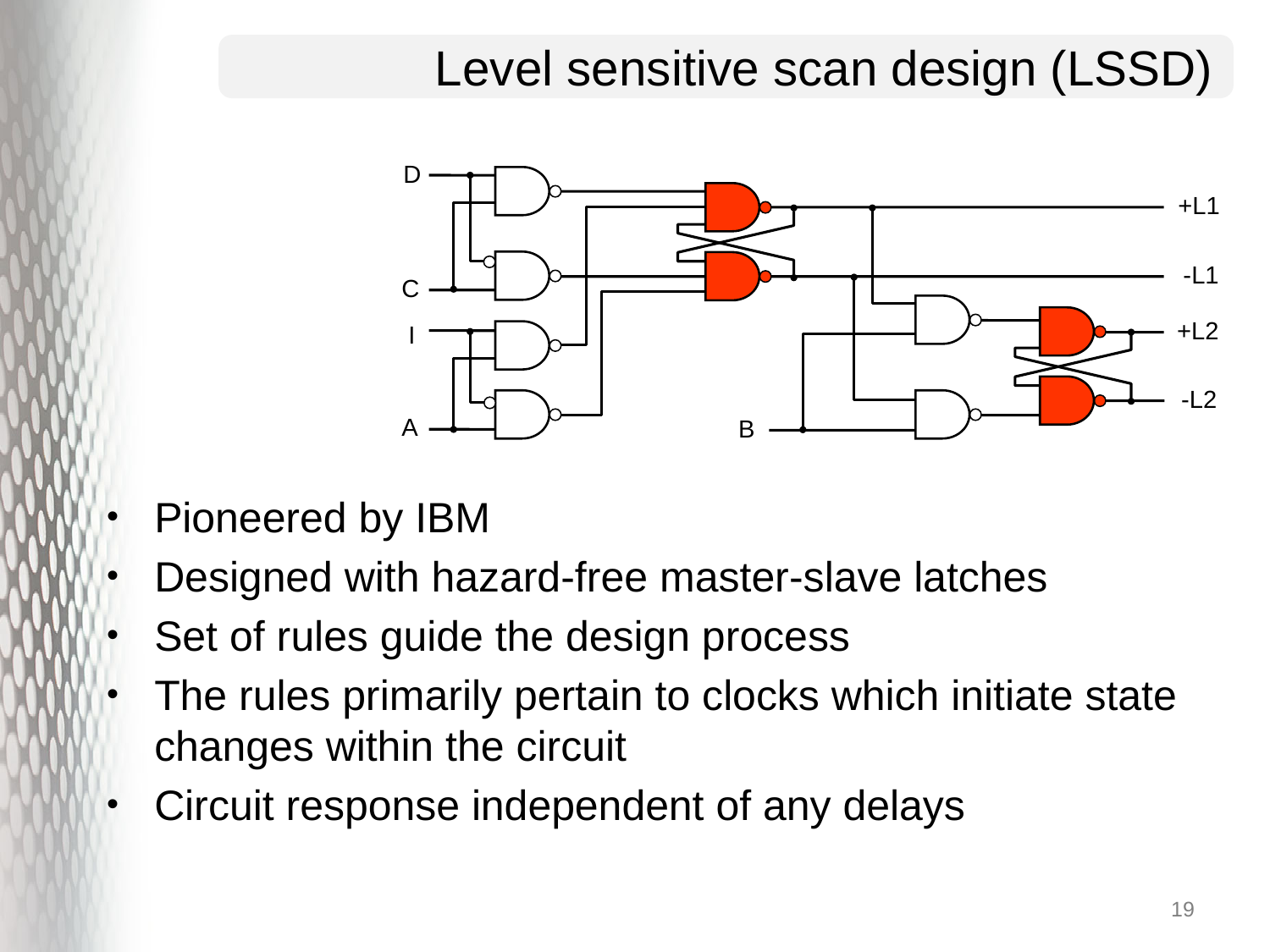

# Level sensitive scan design (LSSD)
D

+L1

-L1

C

+L2
I

-L2

A
B

Pioneered by IBM
Designed with hazard-free master-slave latches
Set of rules guide the design process
The rules primarily pertain to clocks which initiate state changes within the circuit
Circuit response independent of any delays